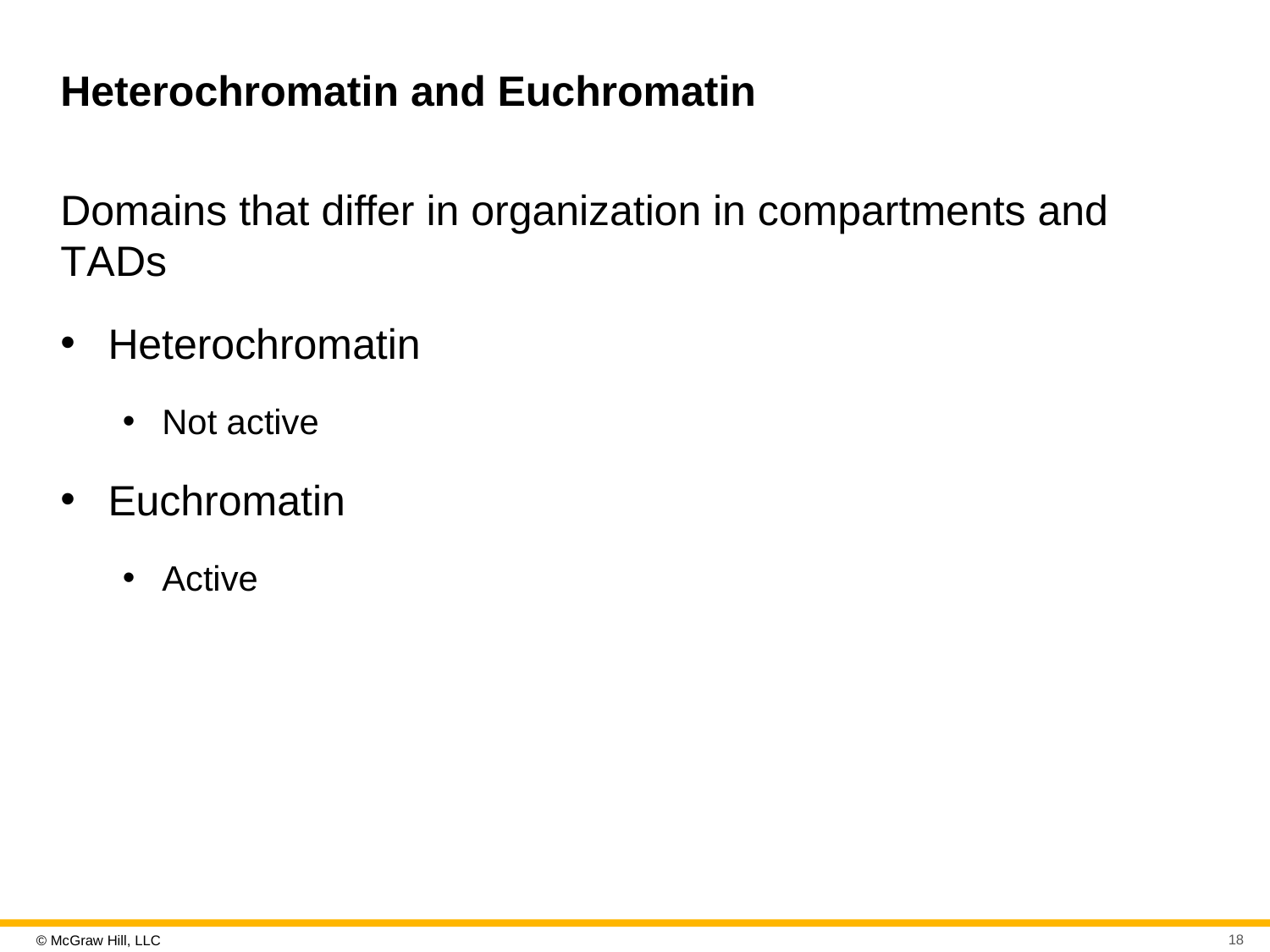

# Heterochromatin and Euchromatin
Domains that differ in organization in compartments and T A Ds
Heterochromatin
Not active
Euchromatin
Active
18